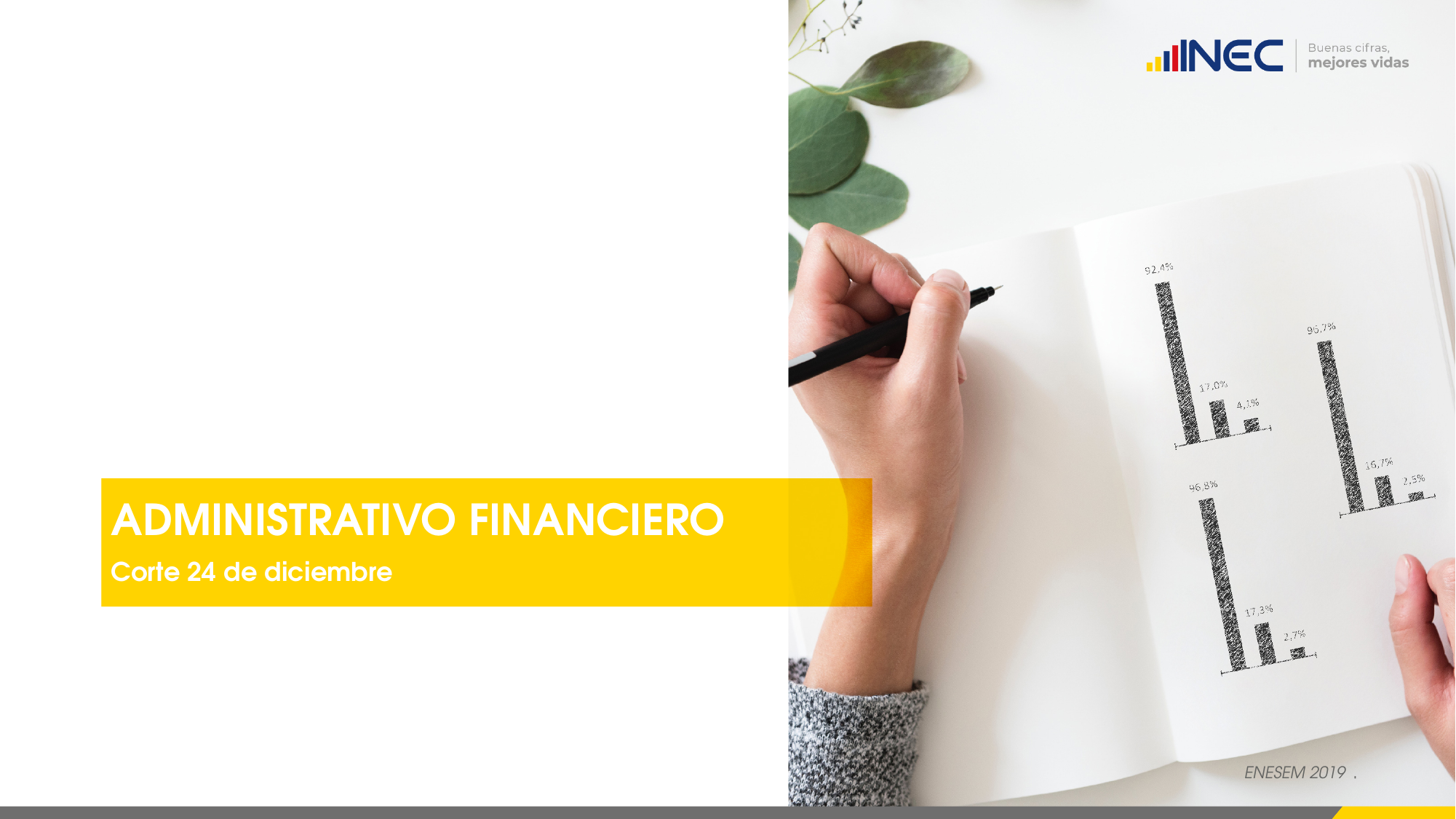

# ADMINISTRATIVO FINANCIERO Corte 24 de diciembre

ENESEM 2019